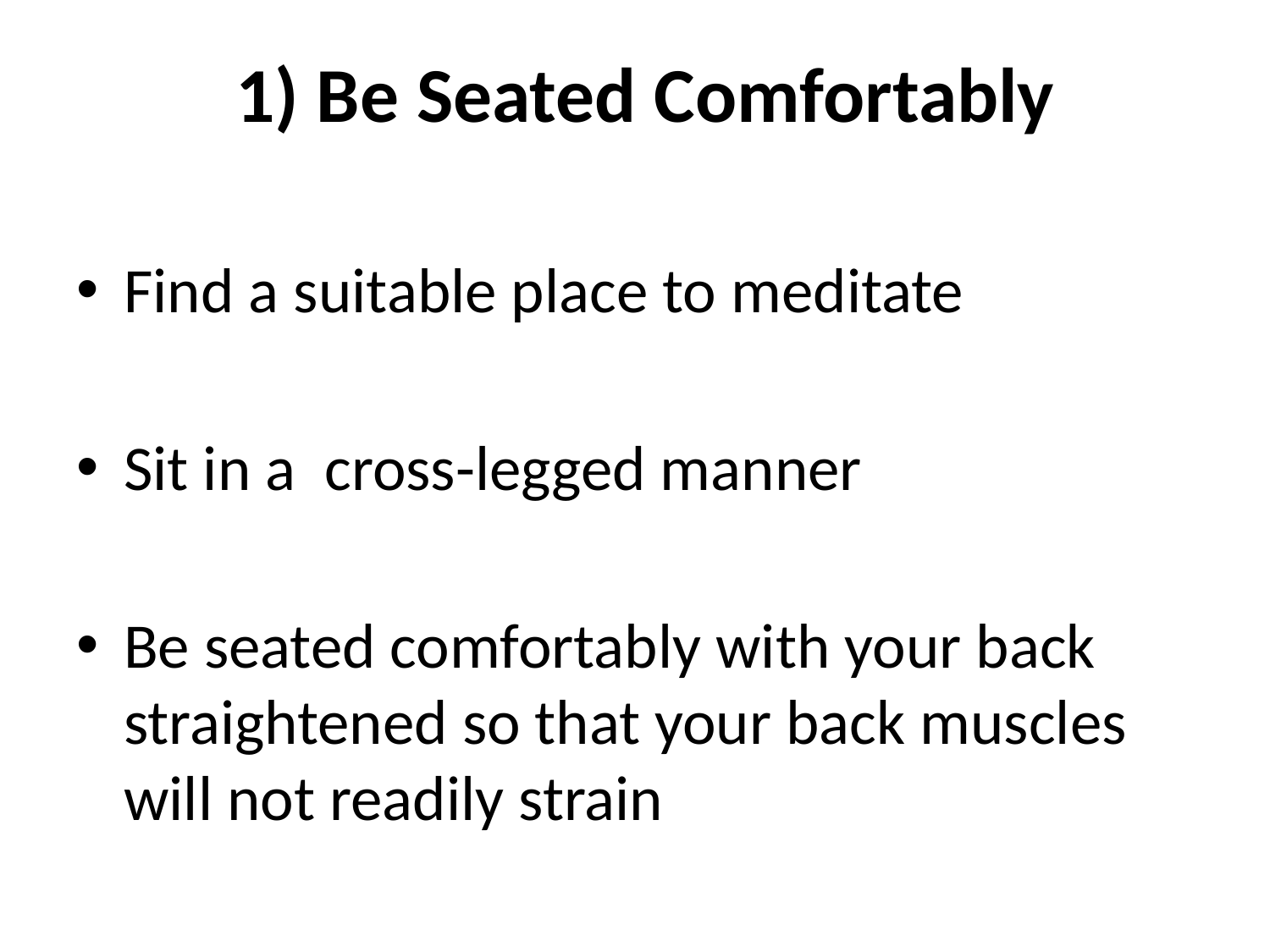

# 1) Be Seated Comfortably
Find a suitable place to meditate

Sit in a  cross-legged manner

Be seated comfortably with your back straightened so that your back muscles will not readily strain